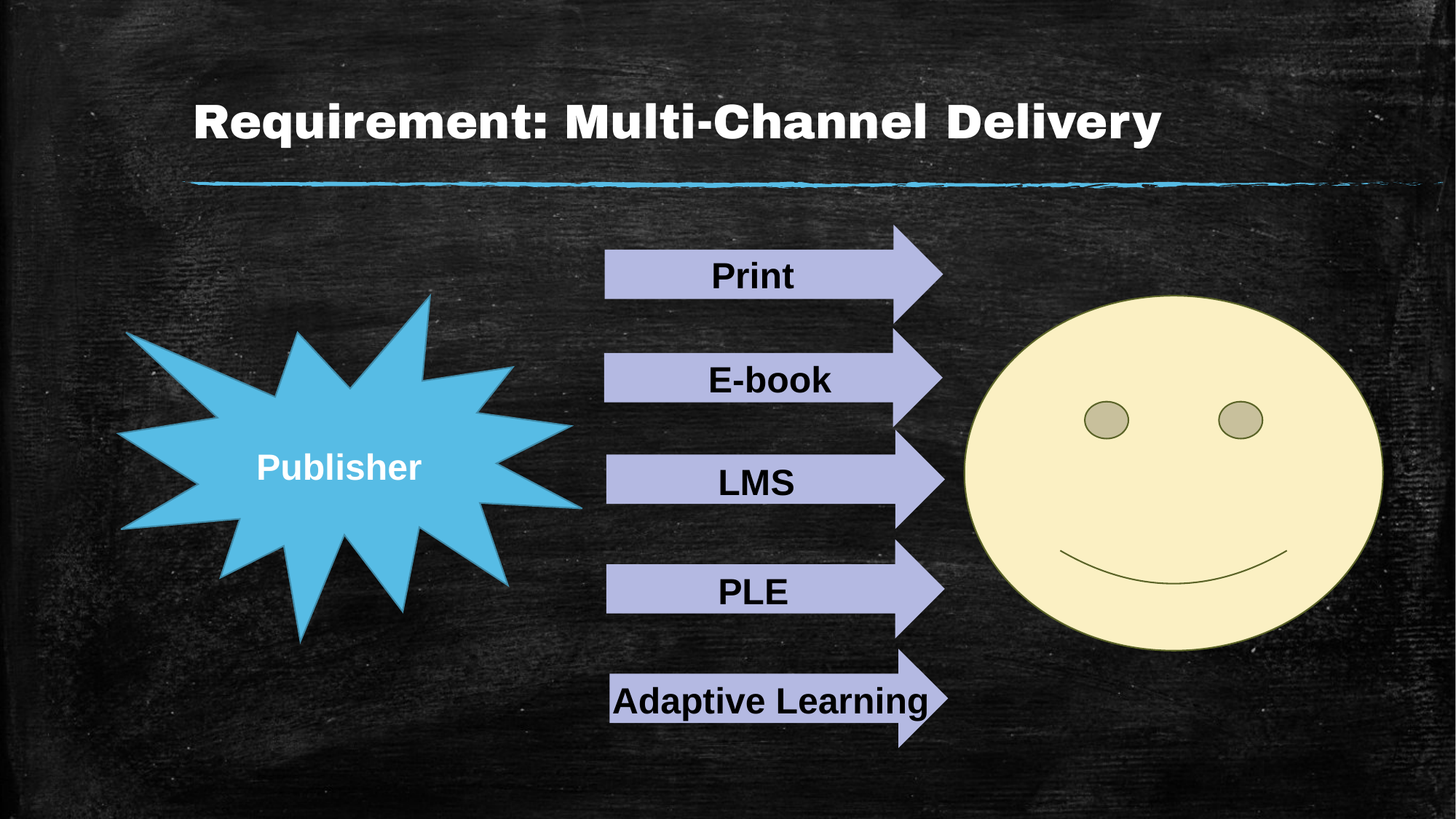

# Requirement: Multi-Channel Delivery

Print

E-book

Publisher
LMS

PLE

Adaptive Learning